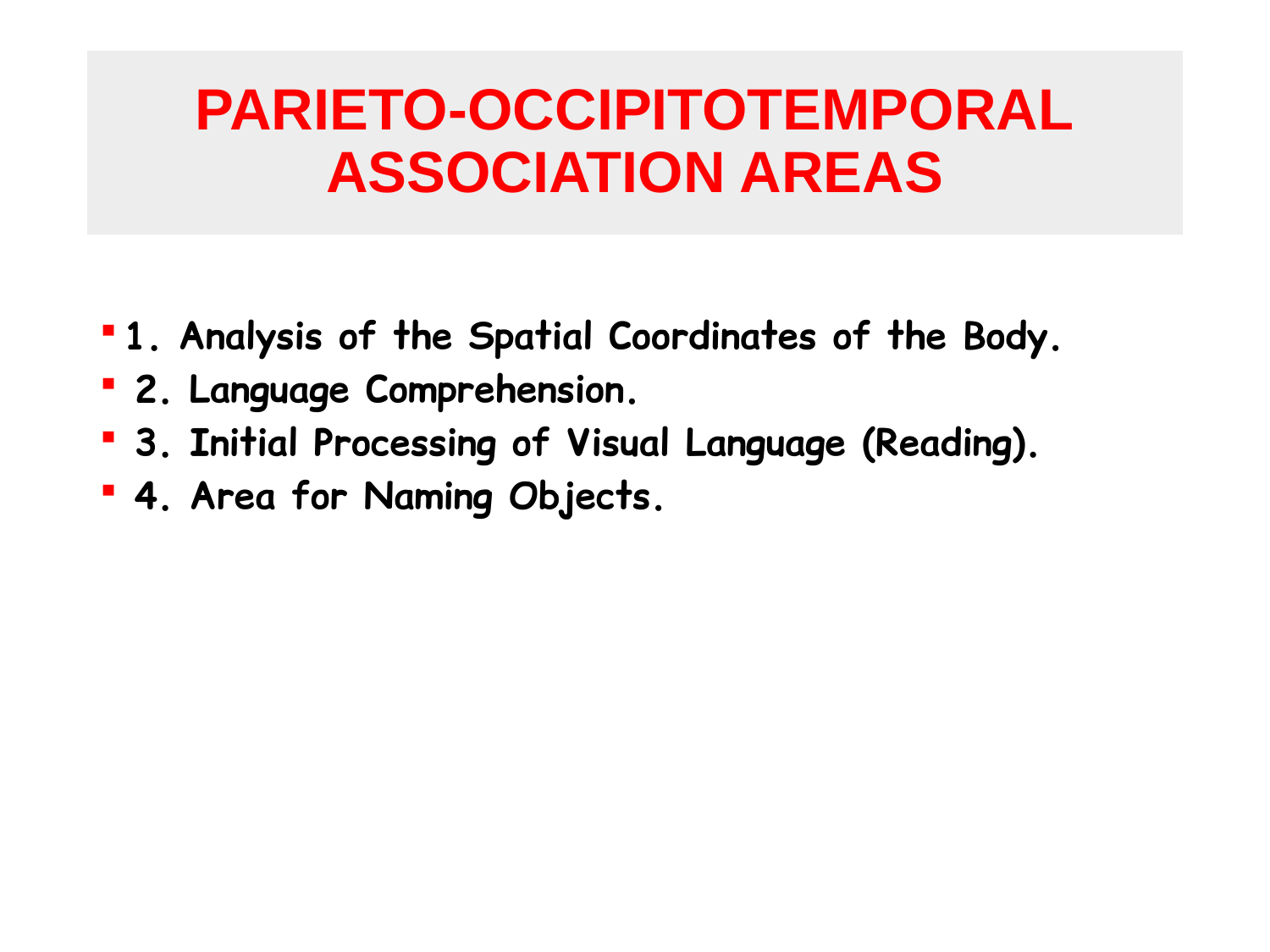

# PARIETO-OCCIPITOTEMPORAL ASSOCIATION AREAS

1. Analysis of the Spatial Coordinates of the Body.
 2. Language Comprehension.
 3. Initial Processing of Visual Language (Reading).
 4. Area for Naming Objects.